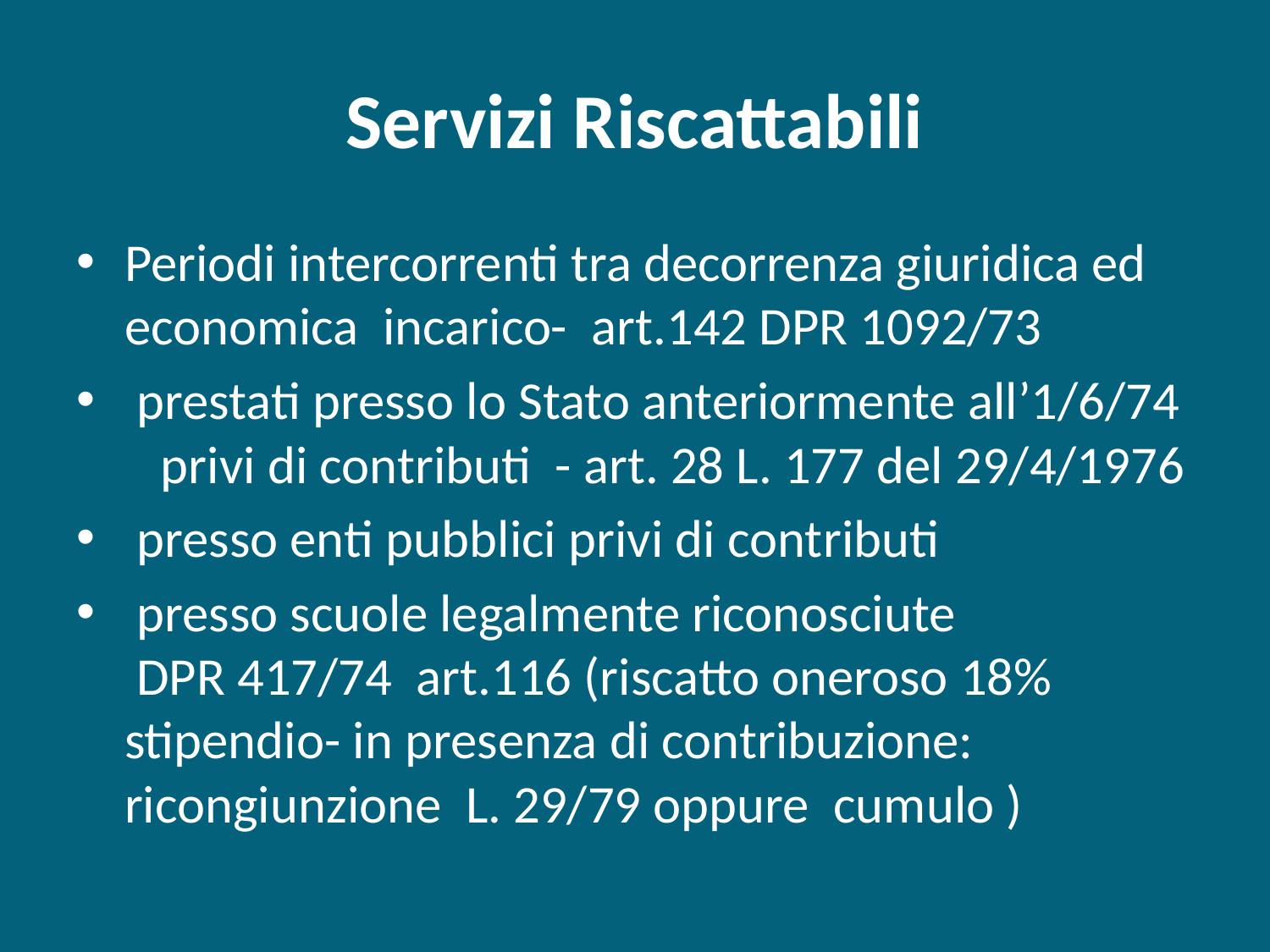

# Servizi Riscattabili
Periodi intercorrenti tra decorrenza giuridica ed economica  incarico-  art.142 DPR 1092/73
 prestati presso lo Stato anteriormente all’1/6/74     privi di contributi  - art. 28 L. 177 del 29/4/1976
 presso enti pubblici privi di contributi
 presso scuole legalmente riconosciute
 DPR 417/74  art.116 (riscatto oneroso 18% stipendio- in presenza di contribuzione: ricongiunzione  L. 29/79 oppure  cumulo )